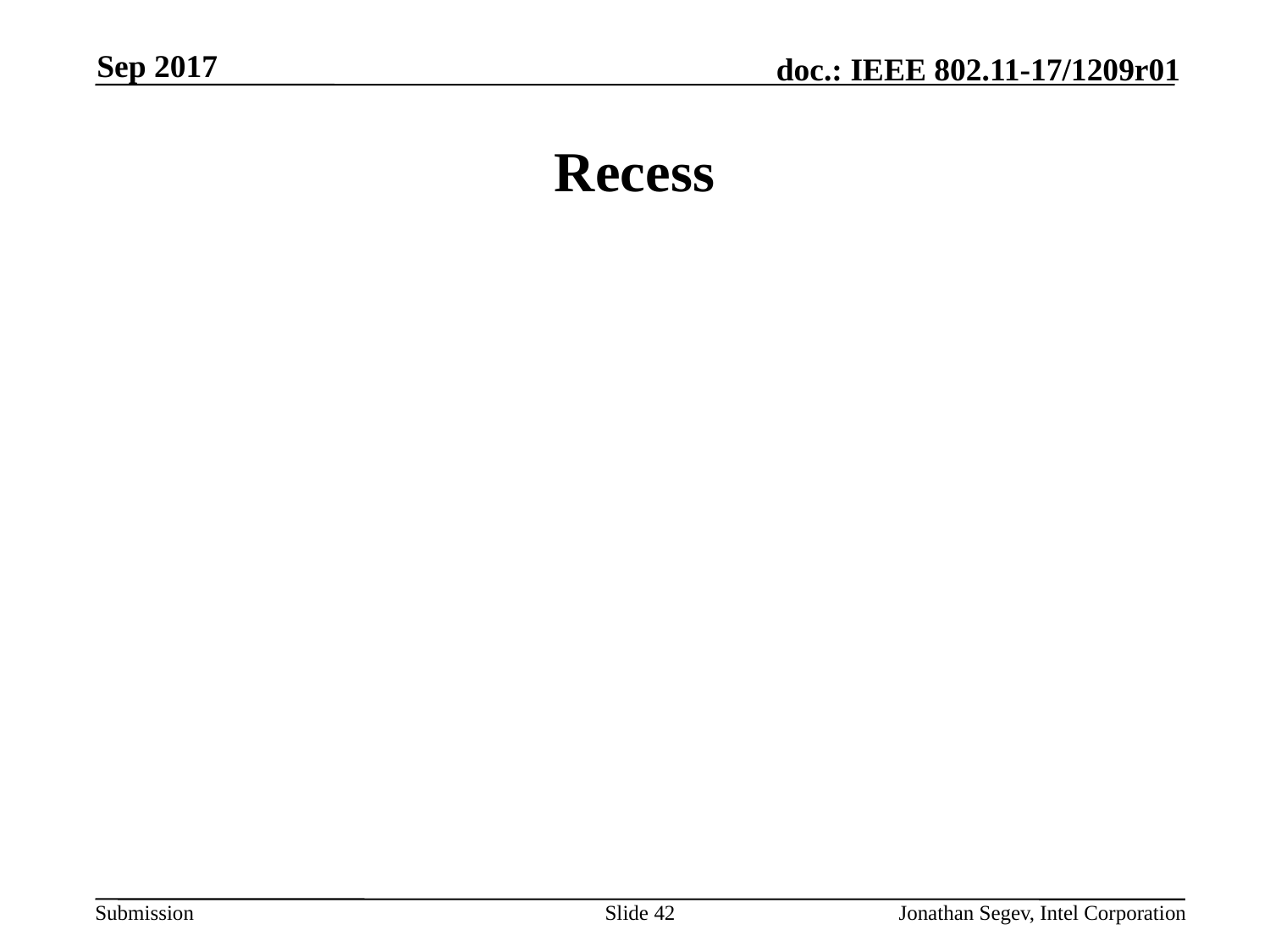

Sep 2017
# Recess

Slide 42
Jonathan Segev, Intel Corporation